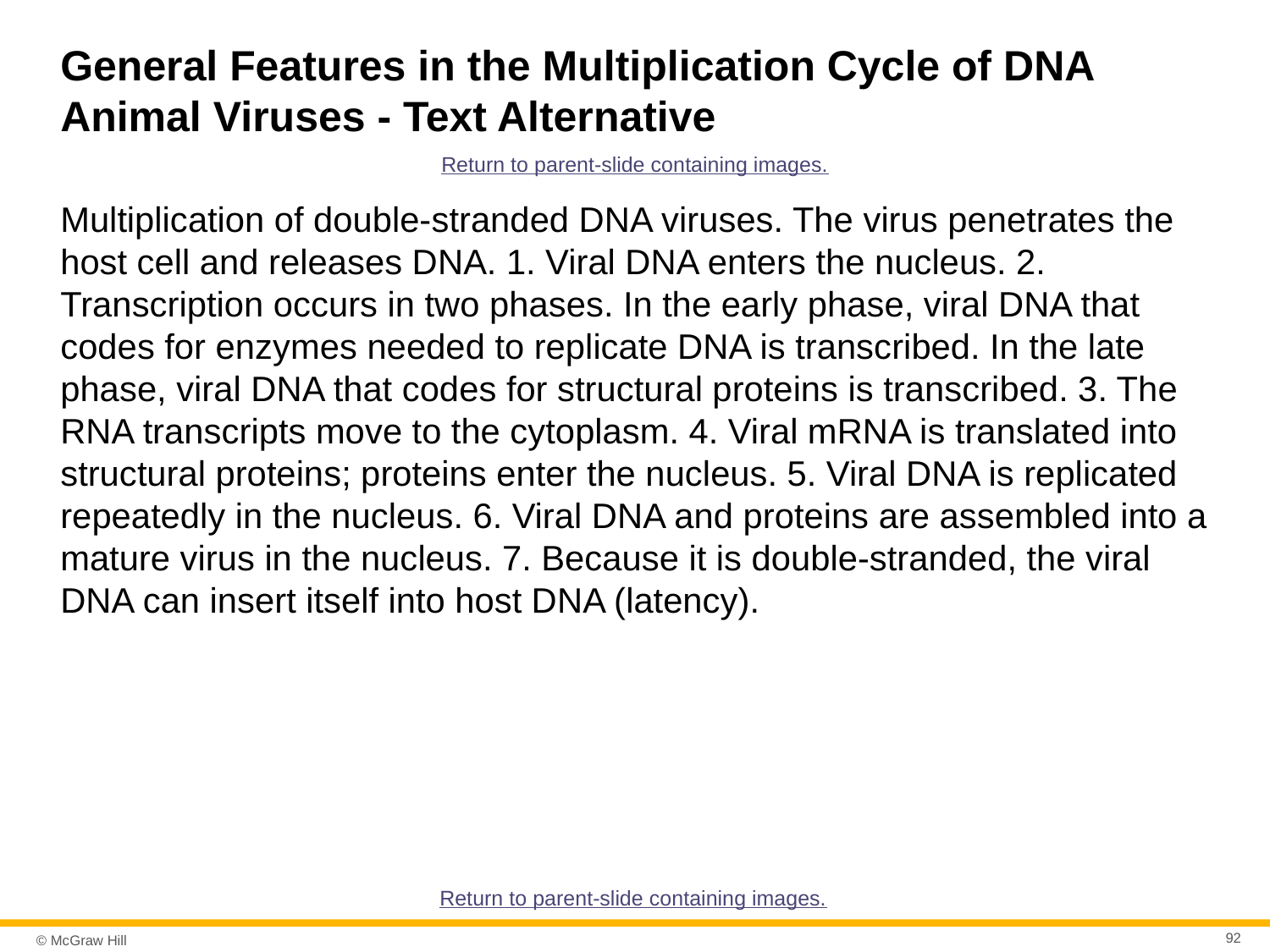

# General Features in the Multiplication Cycle of DNA Animal Viruses - Text Alternative
Return to parent-slide containing images.
Multiplication of double-stranded DNA viruses. The virus penetrates the host cell and releases DNA. 1. Viral DNA enters the nucleus. 2. Transcription occurs in two phases. In the early phase, viral DNA that codes for enzymes needed to replicate DNA is transcribed. In the late phase, viral DNA that codes for structural proteins is transcribed. 3. The RNA transcripts move to the cytoplasm. 4. Viral mRNA is translated into structural proteins; proteins enter the nucleus. 5. Viral DNA is replicated repeatedly in the nucleus. 6. Viral DNA and proteins are assembled into a mature virus in the nucleus. 7. Because it is double-stranded, the viral DNA can insert itself into host DNA (latency).
Return to parent-slide containing images.